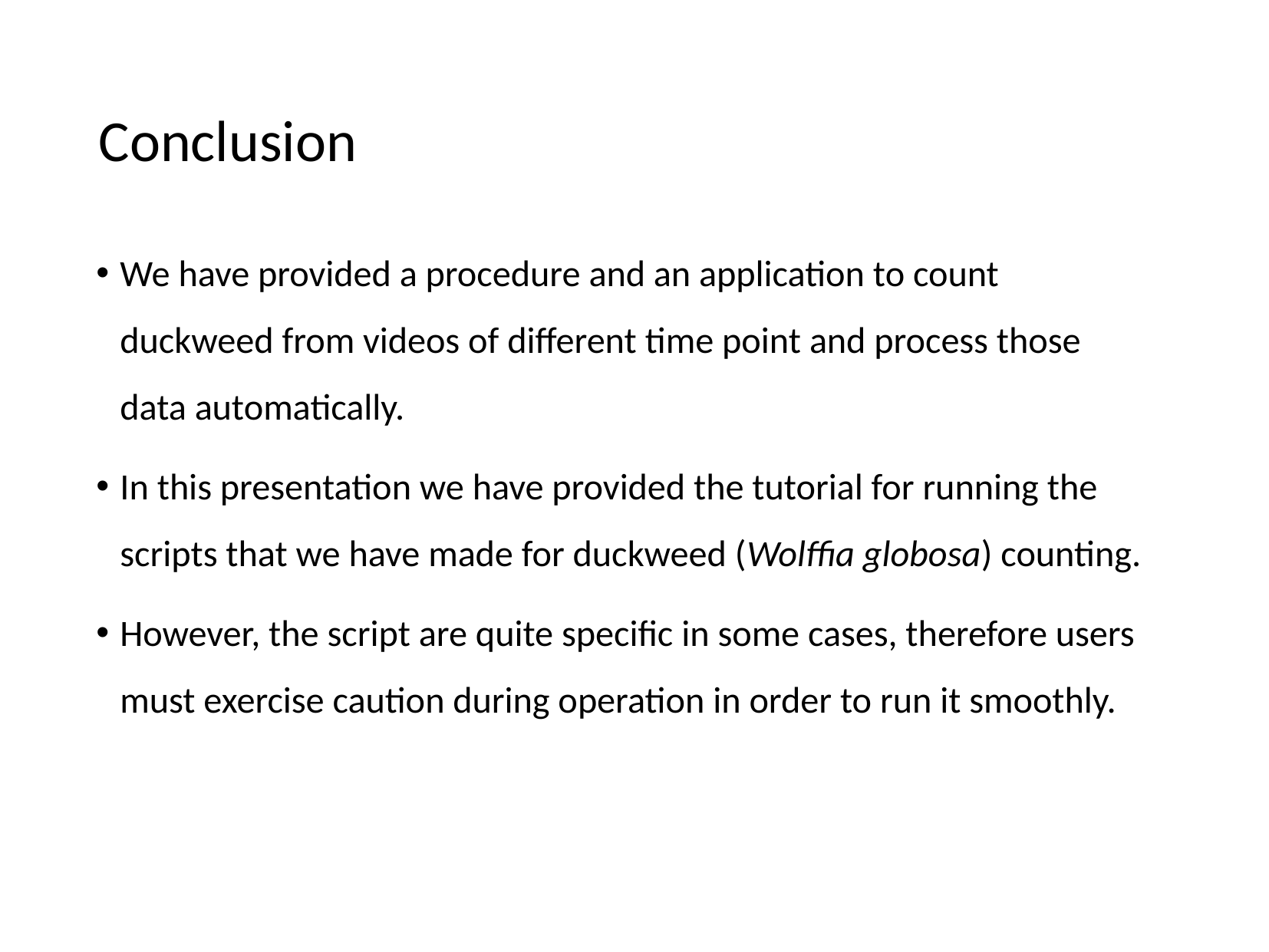

# Conclusion
We have provided a procedure and an application to count duckweed from videos of different time point and process those data automatically.
In this presentation we have provided the tutorial for running the scripts that we have made for duckweed (Wolffia globosa) counting.
However, the script are quite specific in some cases, therefore users must exercise caution during operation in order to run it smoothly.